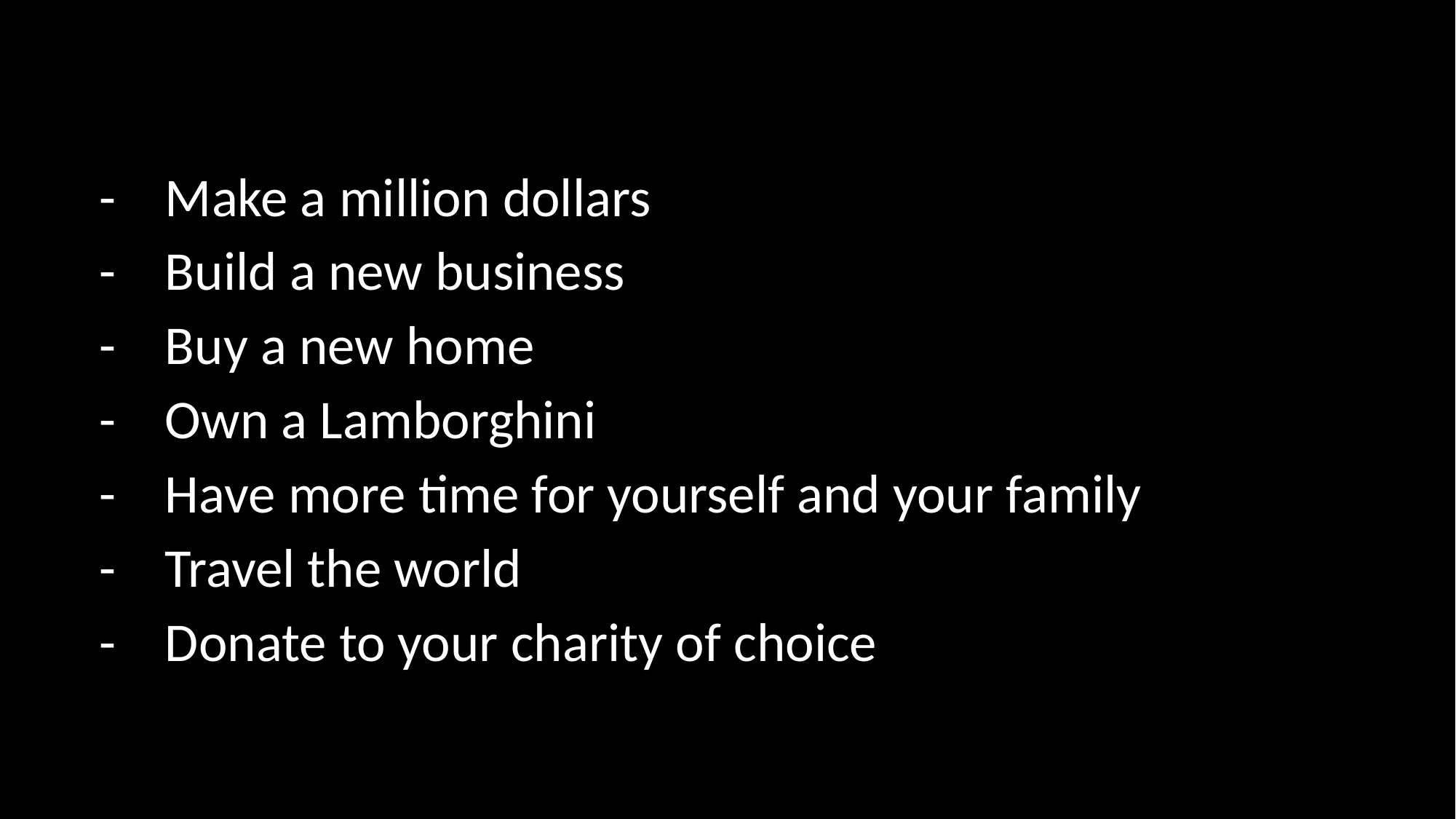

-    Make a million dollars
-    Build a new business
-    Buy a new home
-    Own a Lamborghini
-    Have more time for yourself and your family
-    Travel the world
-    Donate to your charity of choice